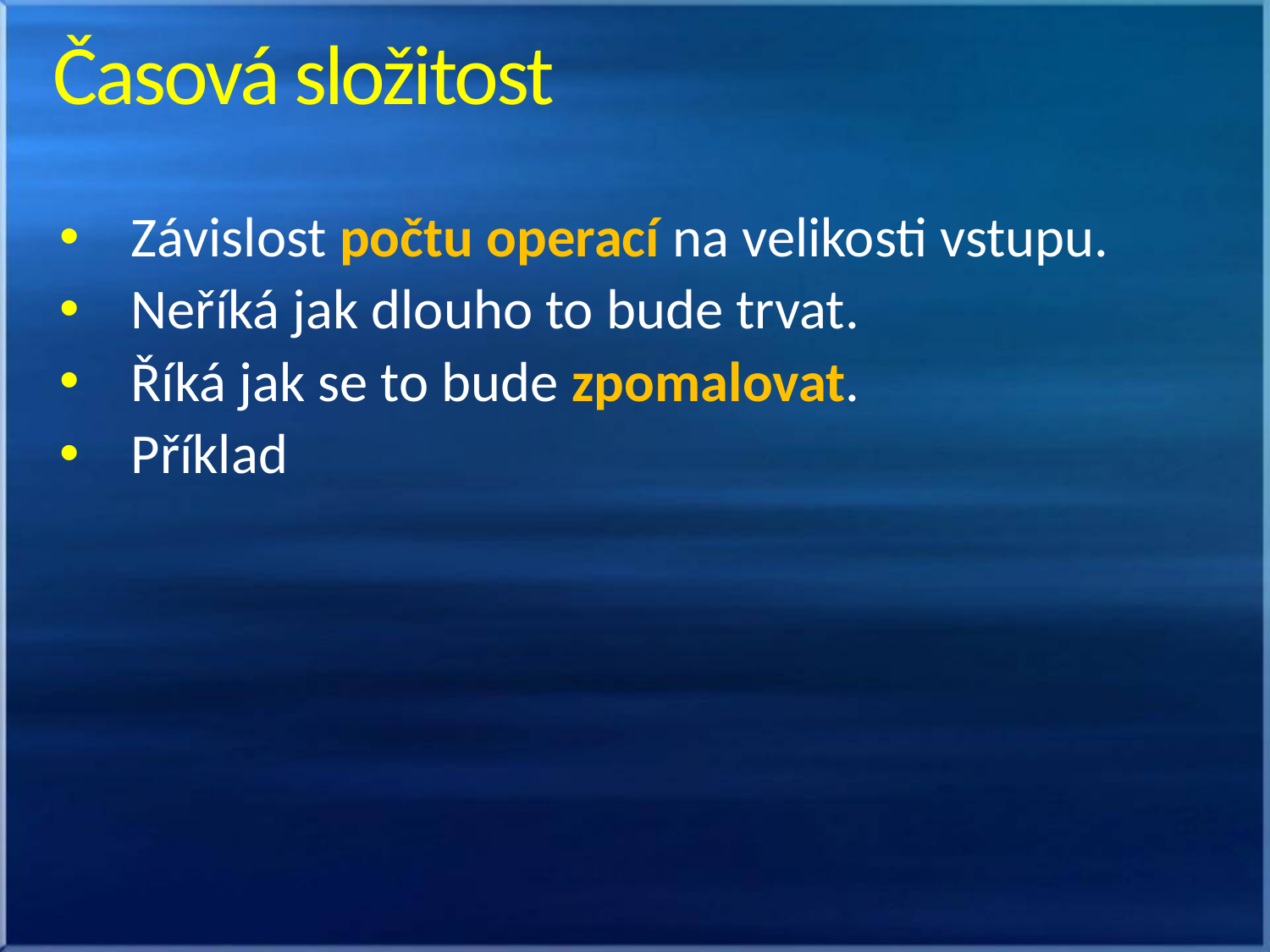

# Časová složitost
Závislost počtu operací na velikosti vstupu.
Neříká jak dlouho to bude trvat.
Říká jak se to bude zpomalovat.
Příklad